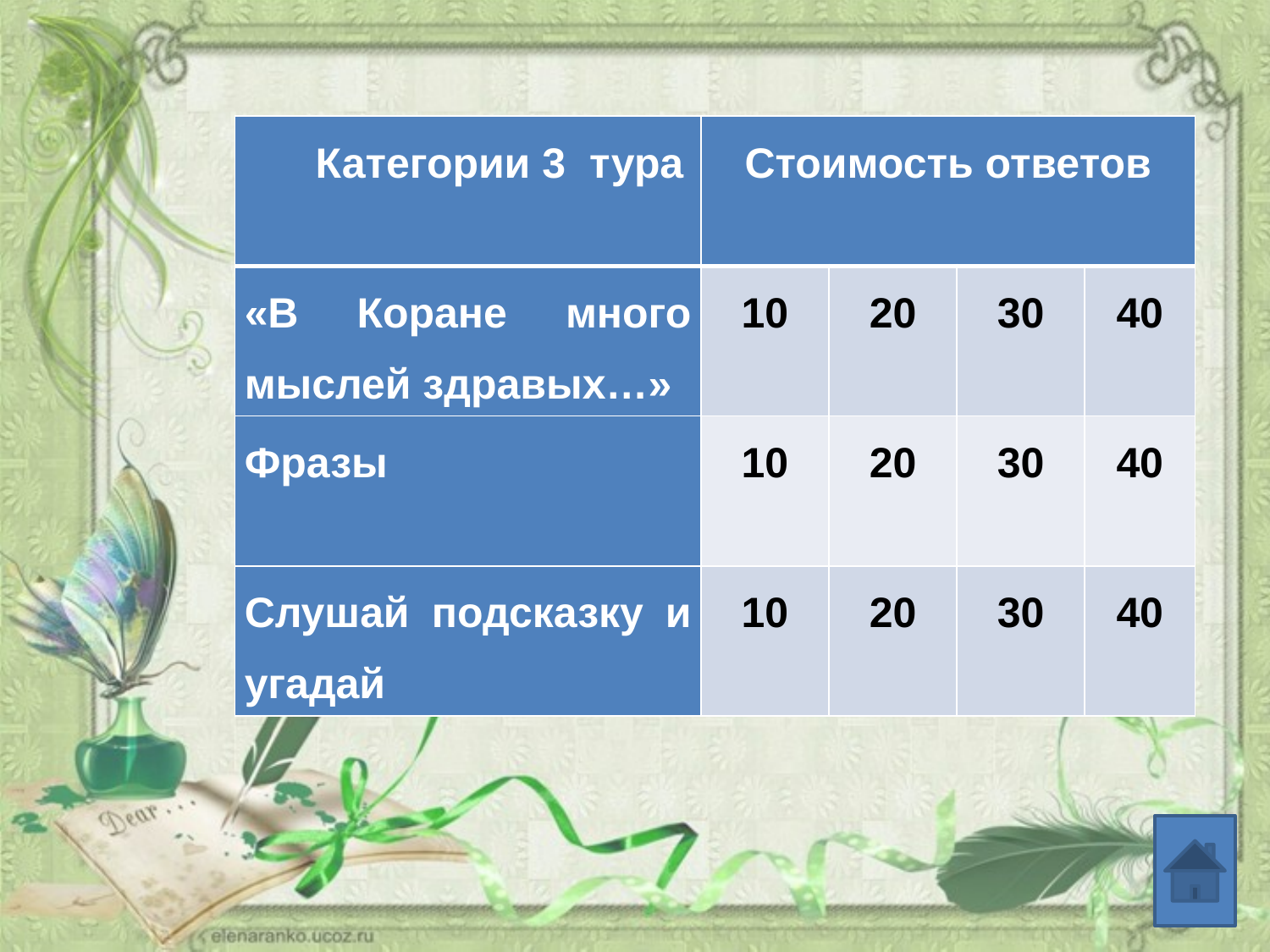

| Категории 3 тура | Стоимость ответов |  |  |  |
| --- | --- | --- | --- | --- |
| «В Коране много мыслей здравых…» | 10 | 20 | 30 | 40 |
| Фразы | 10 | 20 | 30 | 40 |
| Слушай подсказку и угадай | 10 | 20 | 30 | 40 |